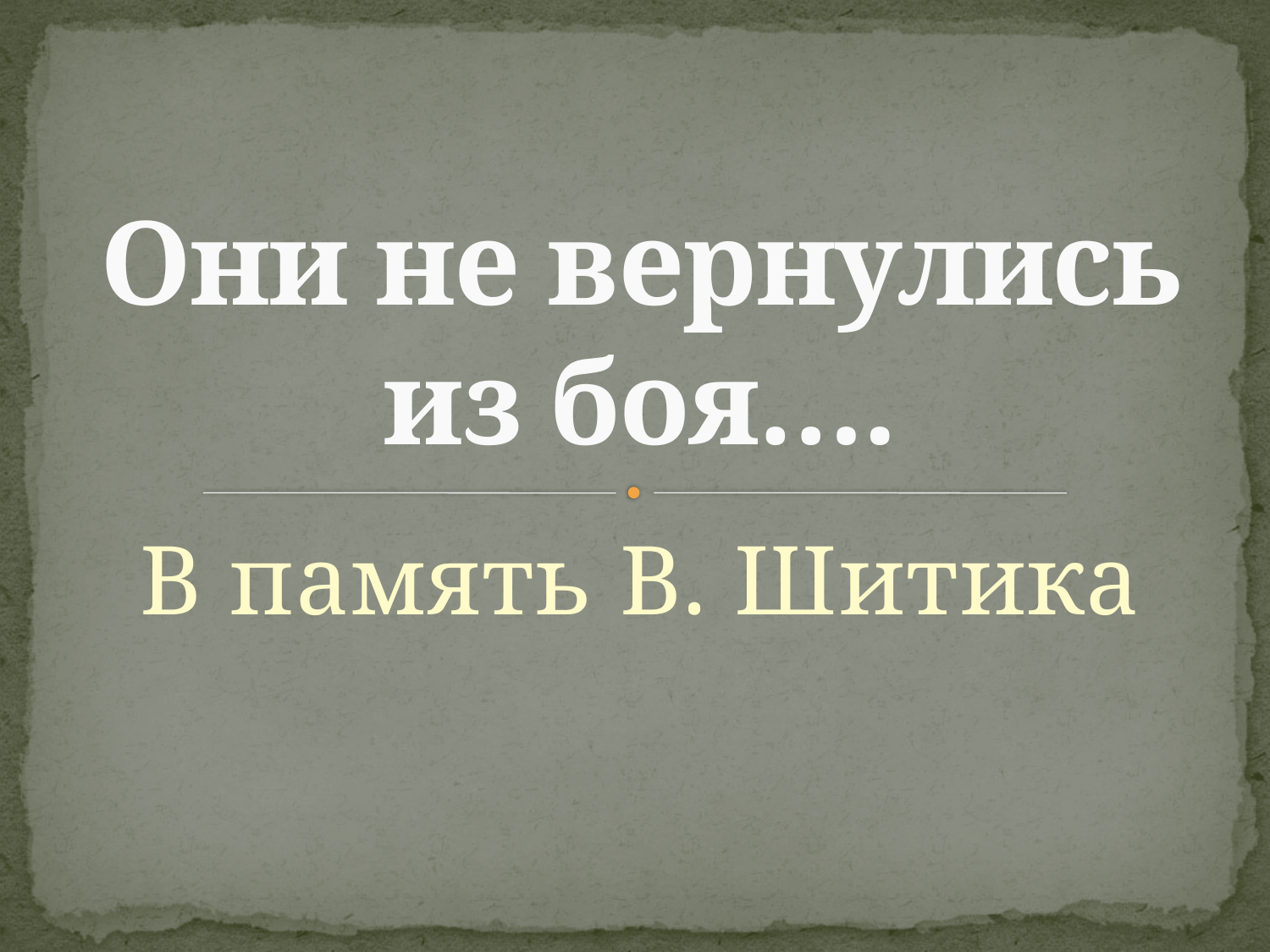

# Они не вернулись из боя….
В память В. Шитика